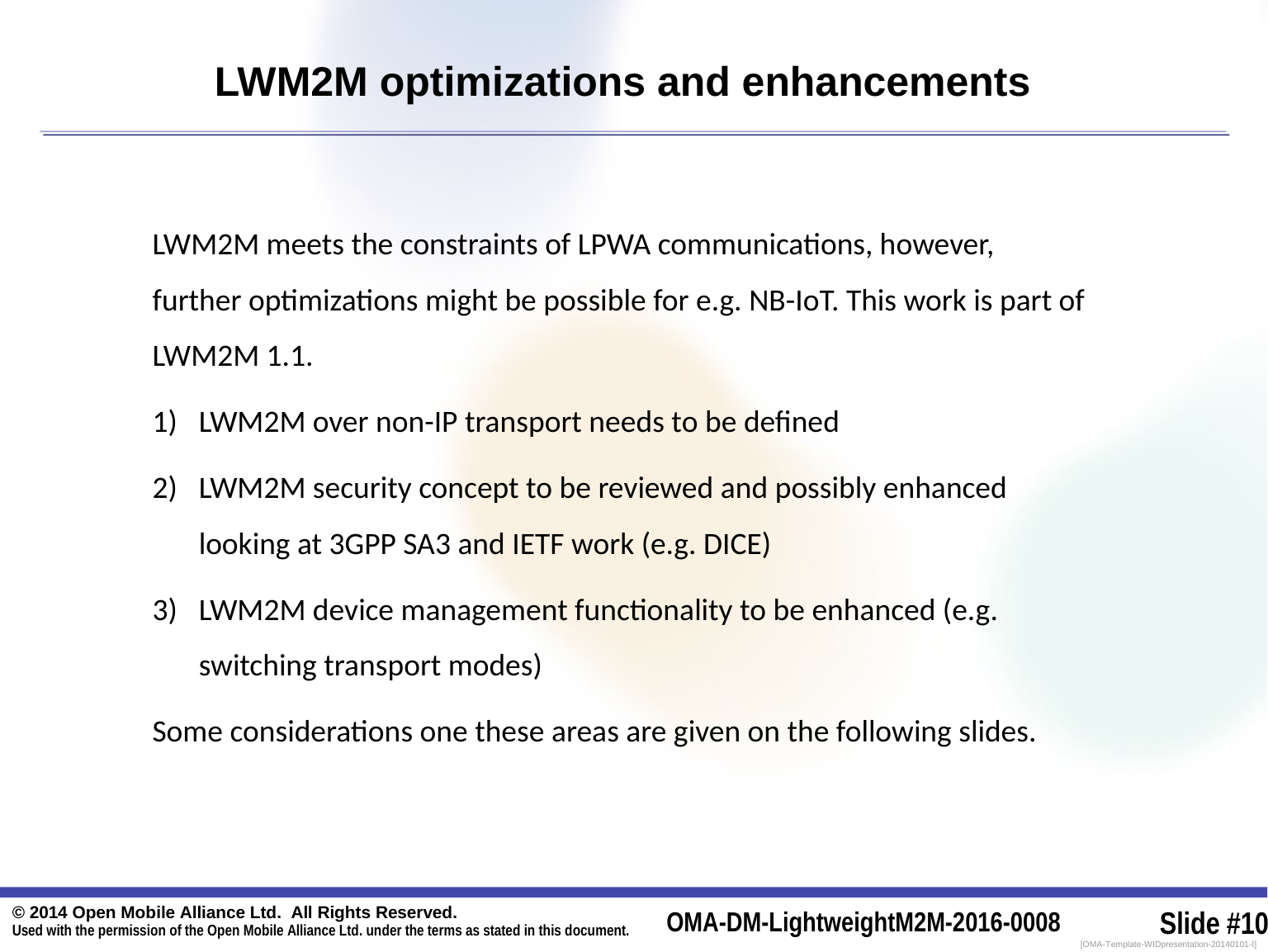

# LWM2M optimizations and enhancements

LWM2M meets the constraints of LPWA communications, however, further optimizations might be possible for e.g. NB-IoT. This work is part of LWM2M 1.1.
LWM2M over non-IP transport needs to be defined
LWM2M security concept to be reviewed and possibly enhanced looking at 3GPP SA3 and IETF work (e.g. DICE)
LWM2M device management functionality to be enhanced (e.g. switching transport modes)
Some considerations one these areas are given on the following slides.

© 2014 Open Mobile Alliance Ltd.  All Rights Reserved.
Used with the permission of the Open Mobile Alliance Ltd. under the terms as stated in this document.
OMA-DM-LightweightM2M-2016-0008
Slide #10
[OMA-Template-WIDpresentation-20140101-I]